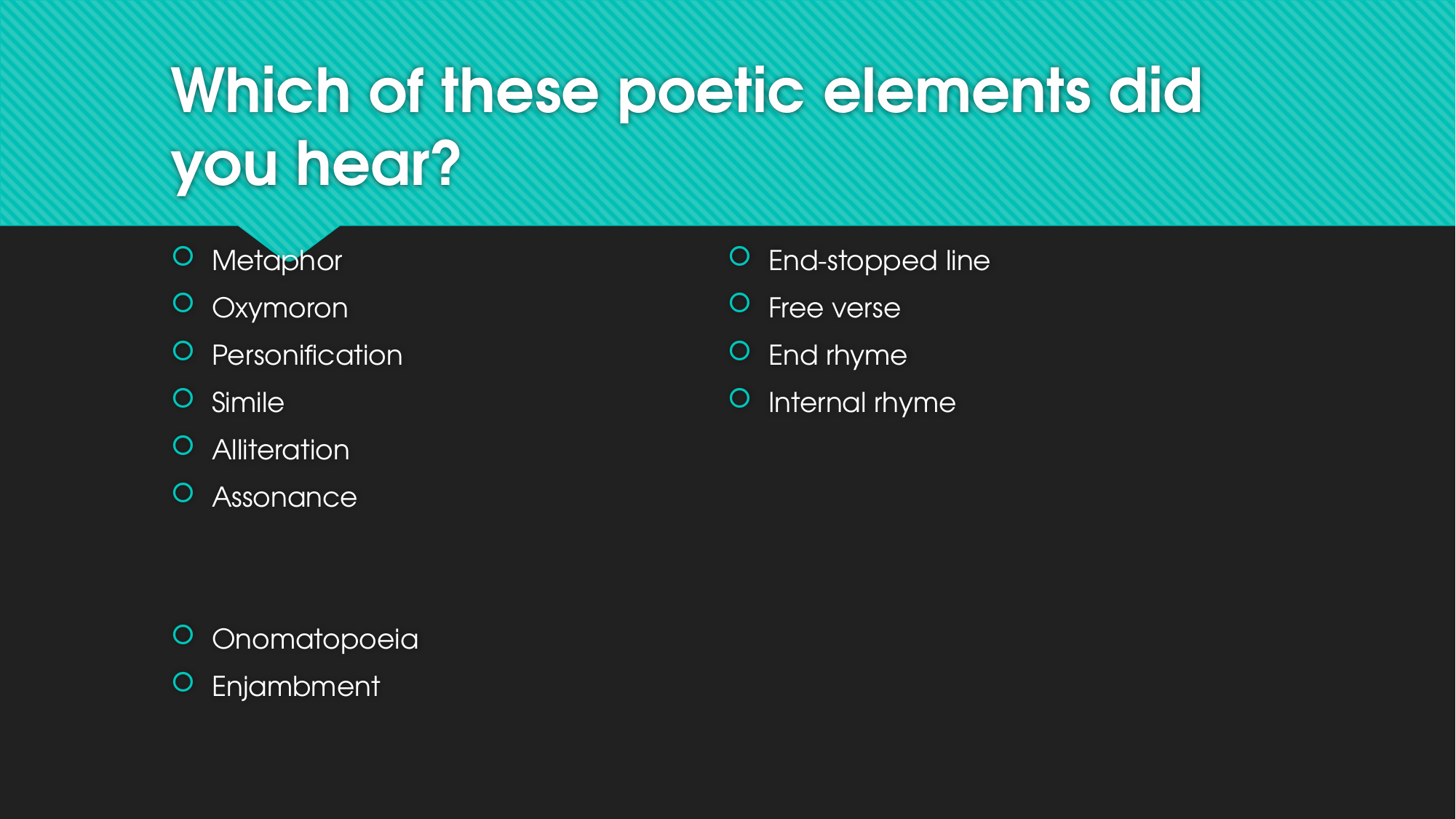

# Which of these poetic elements did you hear?
Metaphor
Oxymoron
Personification
Simile
Alliteration
Assonance

Onomatopoeia
Enjambment
End-stopped line
Free verse
End rhyme
Internal rhyme